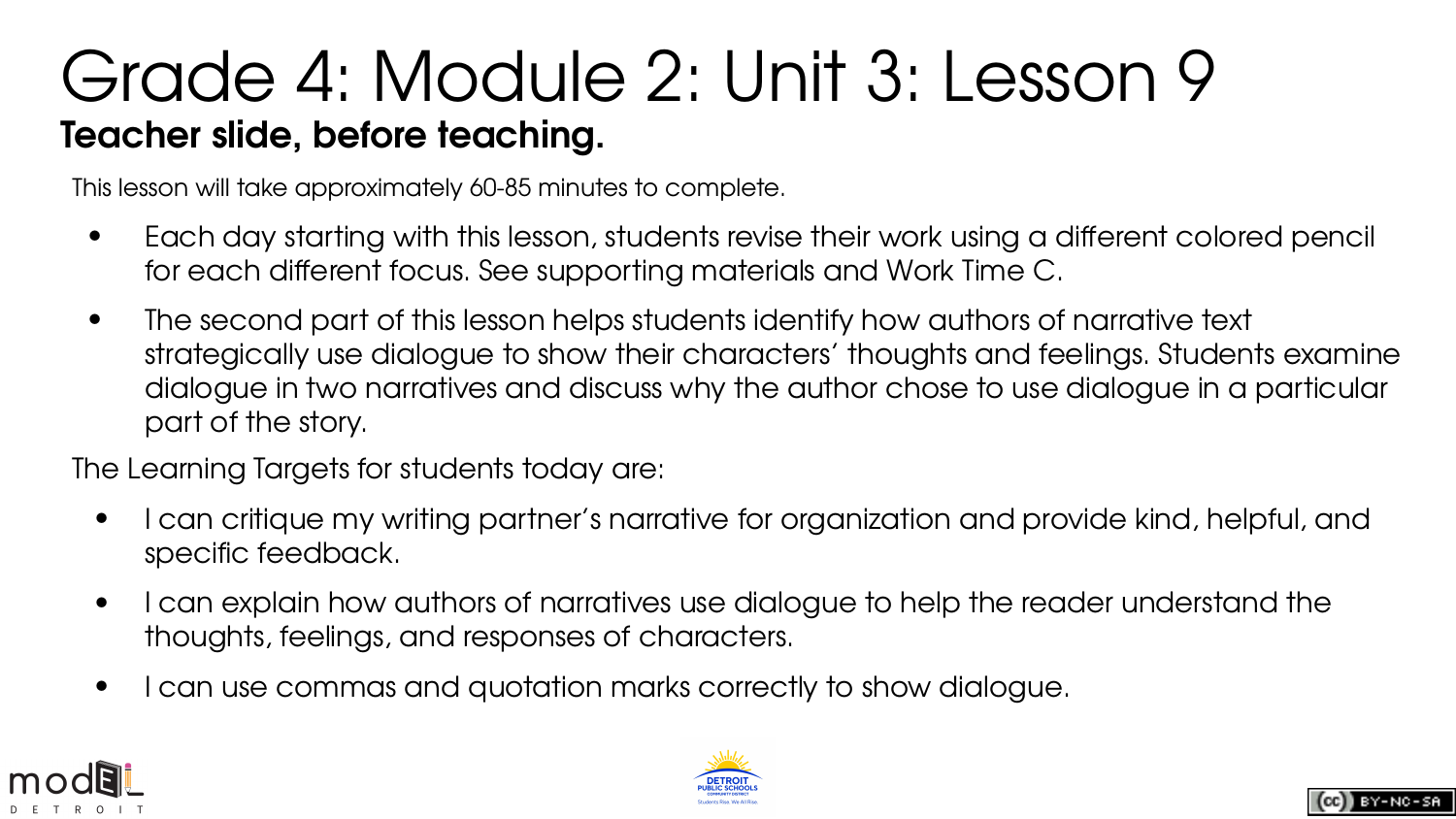

# Grade 4: Module 2: Unit 3: Lesson 9
Teacher slide, before teaching.
This lesson will take approximately 60-85 minutes to complete.
Each day starting with this lesson, students revise their work using a different colored pencil for each different focus. See supporting materials and Work Time C.
The second part of this lesson helps students identify how authors of narrative text strategically use dialogue to show their characters’ thoughts and feelings. Students examine dialogue in two narratives and discuss why the author chose to use dialogue in a particular part of the story.
The Learning Targets for students today are:
I can critique my writing partner’s narrative for organization and provide kind, helpful, and specific feedback.
I can explain how authors of narratives use dialogue to help the reader understand the thoughts, feelings, and responses of characters.
I can use commas and quotation marks correctly to show dialogue.